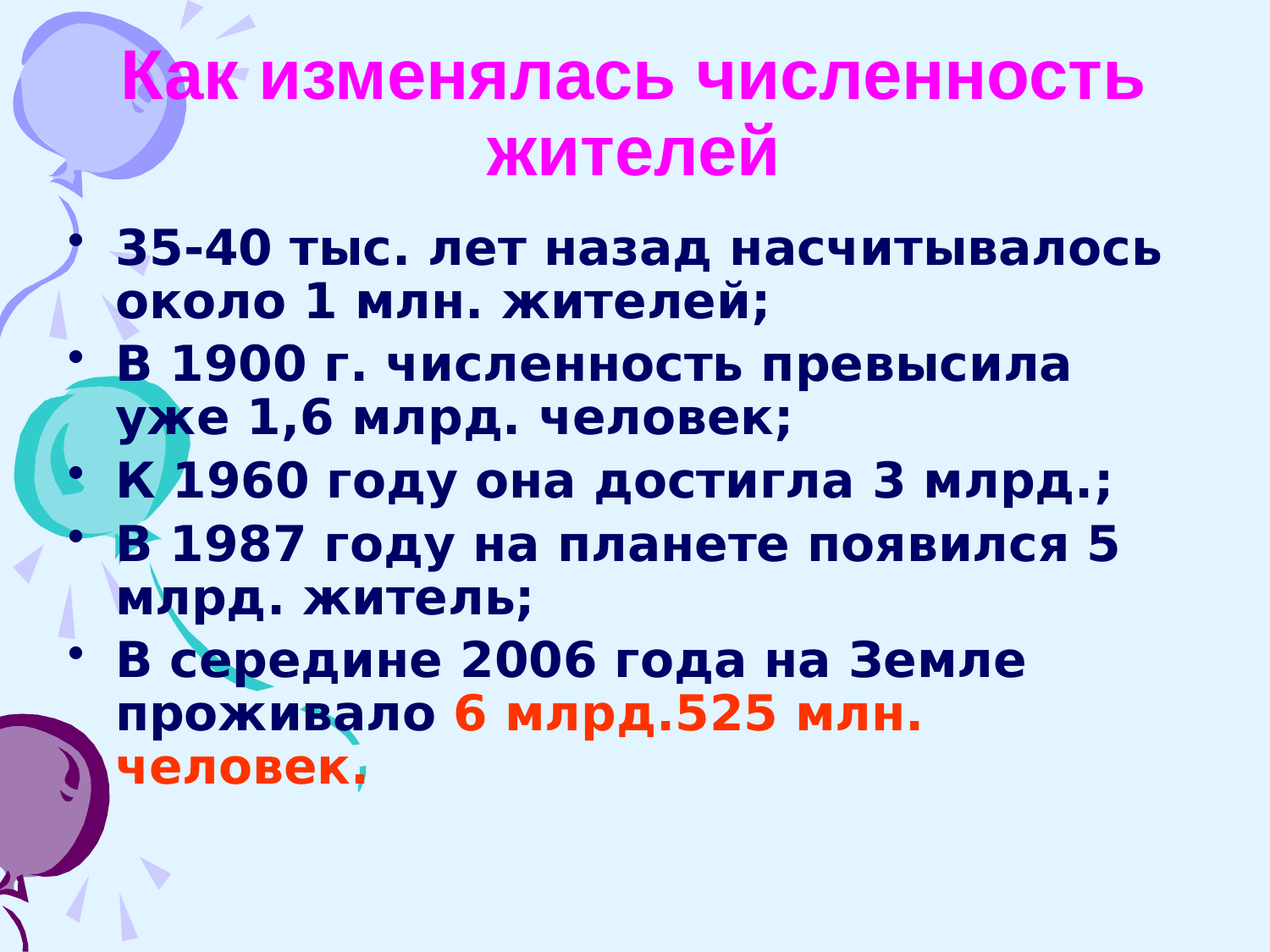

# Как изменялась численность жителей
35-40 тыс. лет назад насчитывалось около 1 млн. жителей;
В 1900 г. численность превысила уже 1,6 млрд. человек;
К 1960 году она достигла 3 млрд.;
В 1987 году на планете появился 5 млрд. житель;
В середине 2006 года на Земле проживало 6 млрд.525 млн. человек.